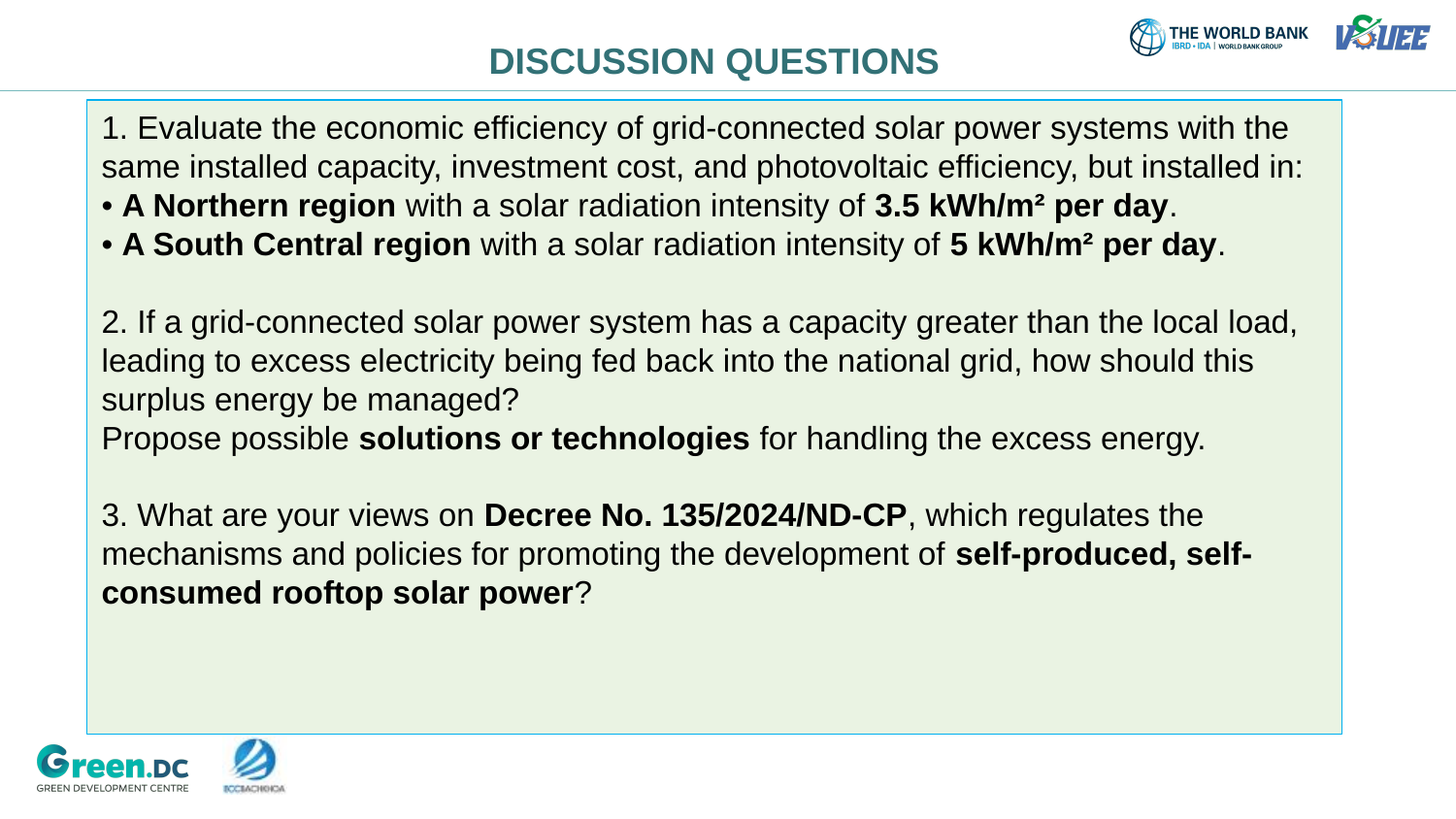

DISCUSSION QUESTIONS
1. Evaluate the economic efficiency of grid-connected solar power systems with the same installed capacity, investment cost, and photovoltaic efficiency, but installed in:
• A Northern region with a solar radiation intensity of 3.5 kWh/m² per day.
• A South Central region with a solar radiation intensity of 5 kWh/m² per day.

2. If a grid-connected solar power system has a capacity greater than the local load, leading to excess electricity being fed back into the national grid, how should this surplus energy be managed?
Propose possible solutions or technologies for handling the excess energy.

3. What are your views on Decree No. 135/2024/ND-CP, which regulates the mechanisms and policies for promoting the development of self-produced, self-consumed rooftop solar power?